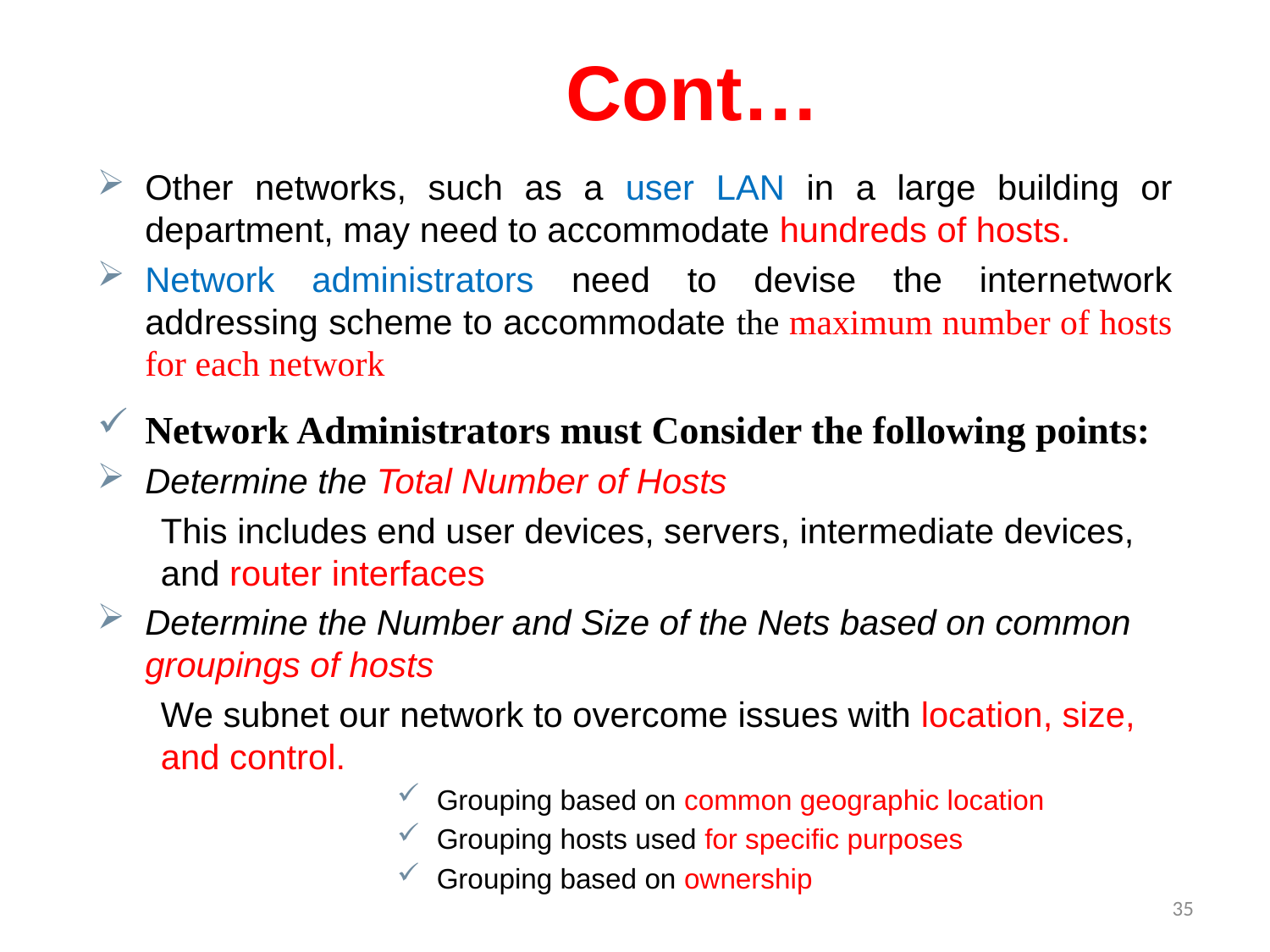

# Cont…
Other networks, such as a user LAN in a large building or department, may need to accommodate hundreds of hosts.
Network administrators need to devise the internetwork addressing scheme to accommodate the maximum number of hosts for each network
Network Administrators must Consider the following points:
Determine the Total Number of Hosts
This includes end user devices, servers, intermediate devices, and router interfaces
Determine the Number and Size of the Nets based on common groupings of hosts
We subnet our network to overcome issues with location, size, and control.
Grouping based on common geographic location
Grouping hosts used for specific purposes
Grouping based on ownership

35